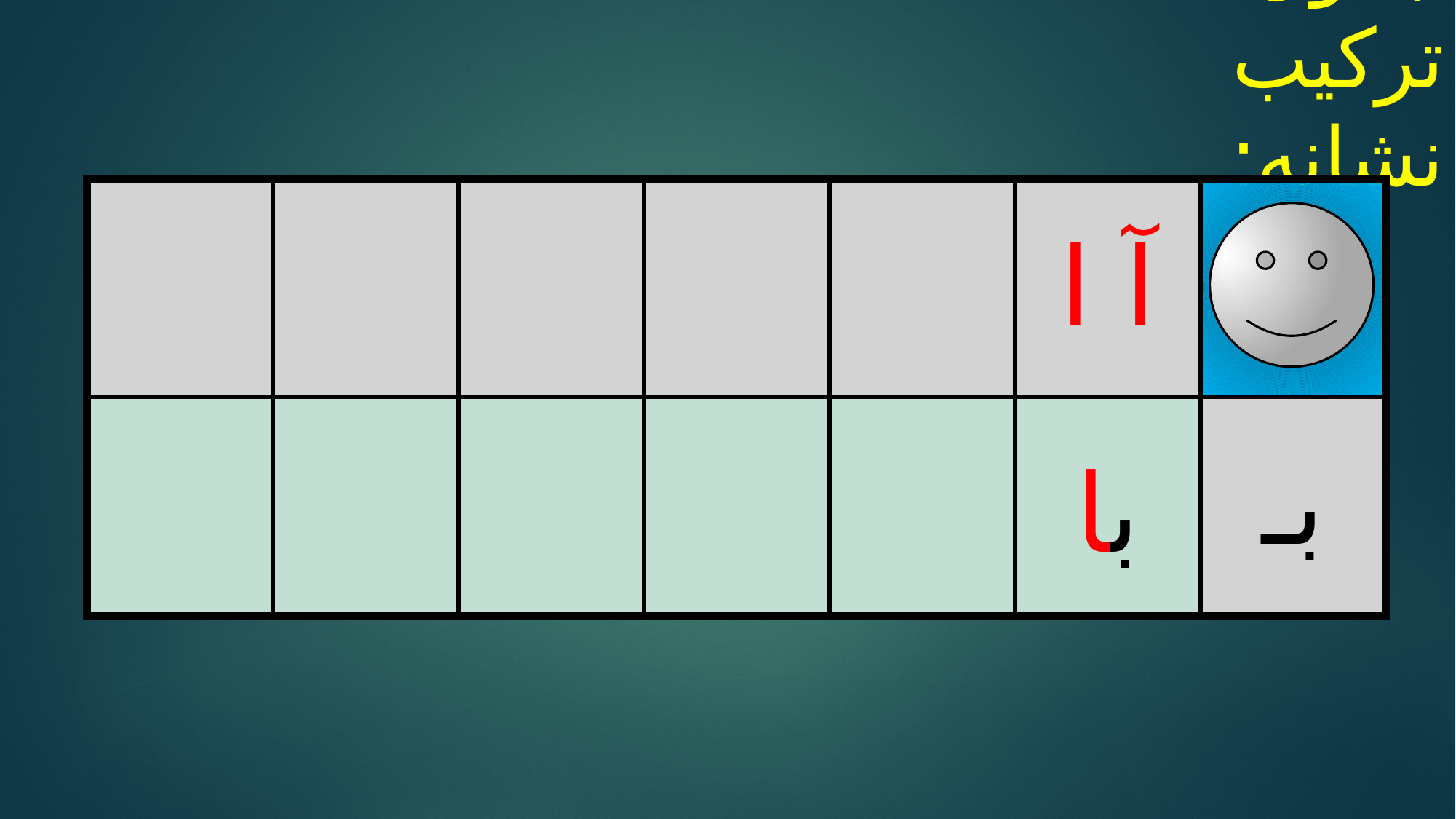

جدول ترکیب نشانه:
|  |  |  |  |  | آ ا |  |
| --- | --- | --- | --- | --- | --- | --- |
|  |  |  |  |  |  | بـ |

با